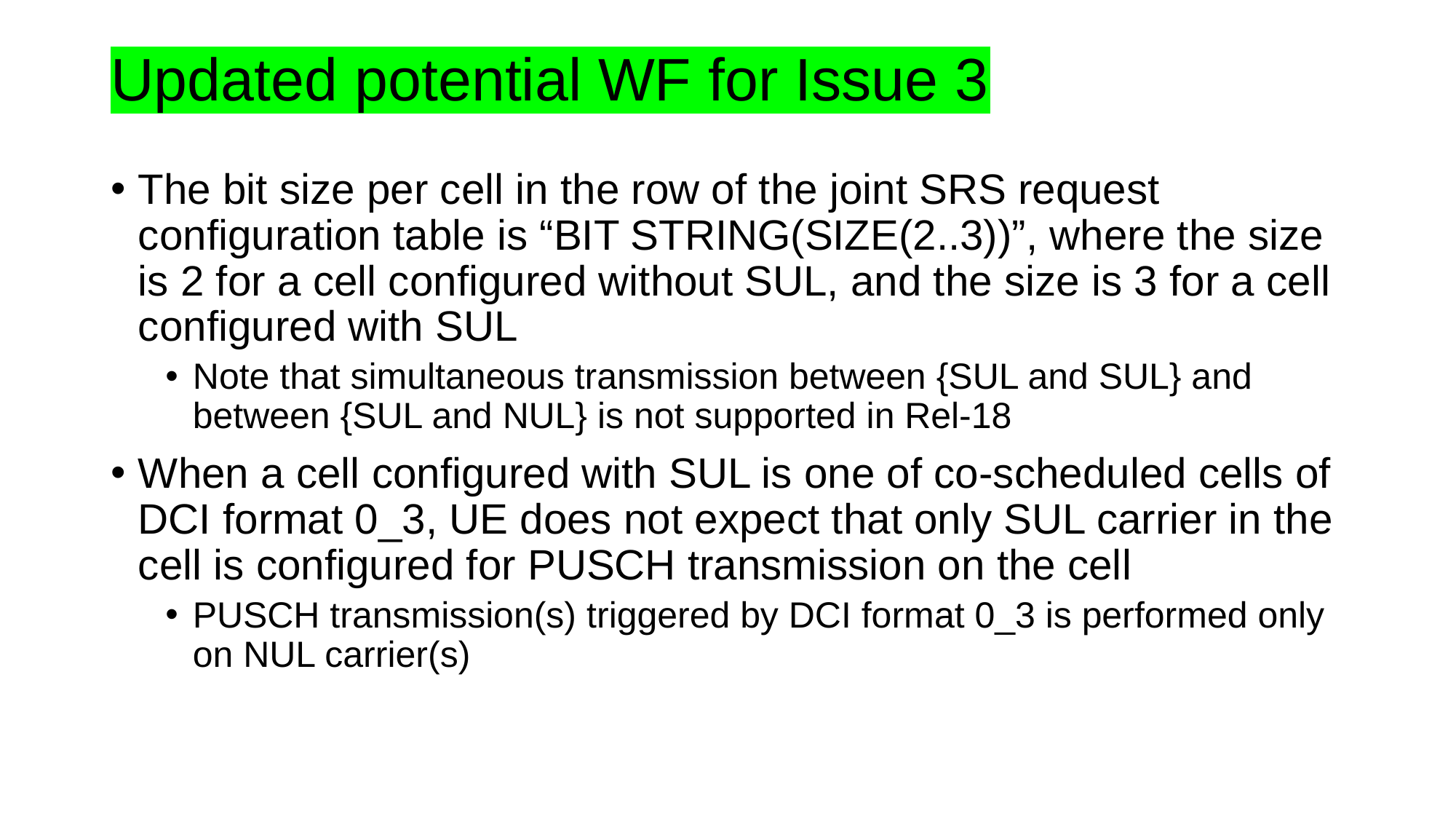

# Updated potential WF for Issue 3
The bit size per cell in the row of the joint SRS request configuration table is “BIT STRING(SIZE(2..3))”, where the size is 2 for a cell configured without SUL, and the size is 3 for a cell configured with SUL
Note that simultaneous transmission between {SUL and SUL} and between {SUL and NUL} is not supported in Rel-18
When a cell configured with SUL is one of co-scheduled cells of DCI format 0_3, UE does not expect that only SUL carrier in the cell is configured for PUSCH transmission on the cell
PUSCH transmission(s) triggered by DCI format 0_3 is performed only on NUL carrier(s)